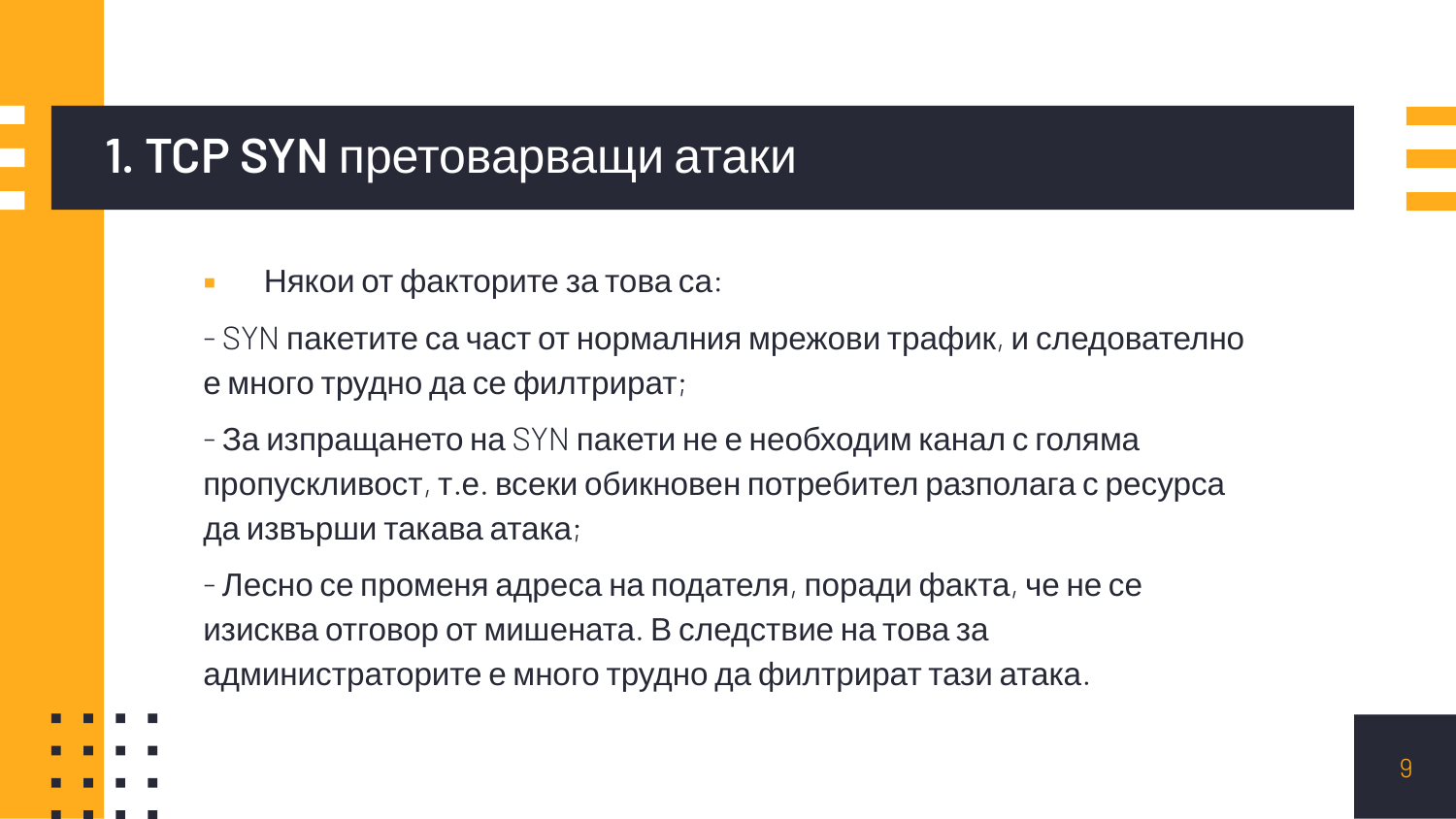

# 1. TCP SYN претоварващи атаки
Някои от факторите за това са:
- SYN пакетите са част от нормалния мрежови трафик, и следователно е много трудно да се филтрират;
- За изпращането на SYN пакети не е необходим канал с голяма пропускливост, т.е. всеки обикновен потребител разполага с ресурса да извърши такава атака;
- Лесно се променя адреса на подателя, поради факта, че не се изисква отговор от мишената. В следствие на това за администраторите е много трудно да филтрират тази атака.

9